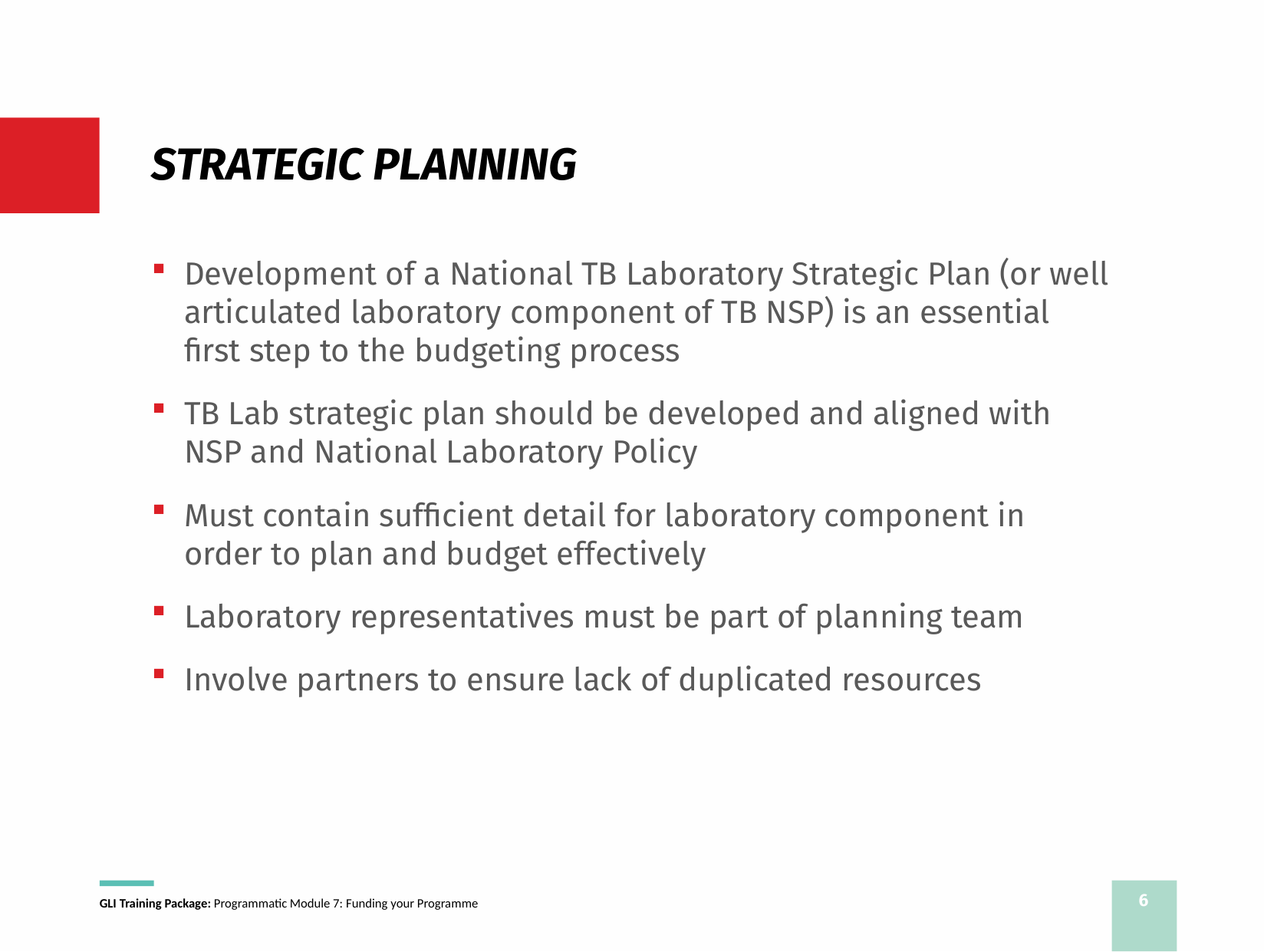

# STRATEGIC PLANNING
Development of a National TB Laboratory Strategic Plan (or well articulated laboratory component of TB NSP) is an essential first step to the budgeting process
TB Lab strategic plan should be developed and aligned with NSP and National Laboratory Policy
Must contain sufficient detail for laboratory component in order to plan and budget effectively
Laboratory representatives must be part of planning team
Involve partners to ensure lack of duplicated resources